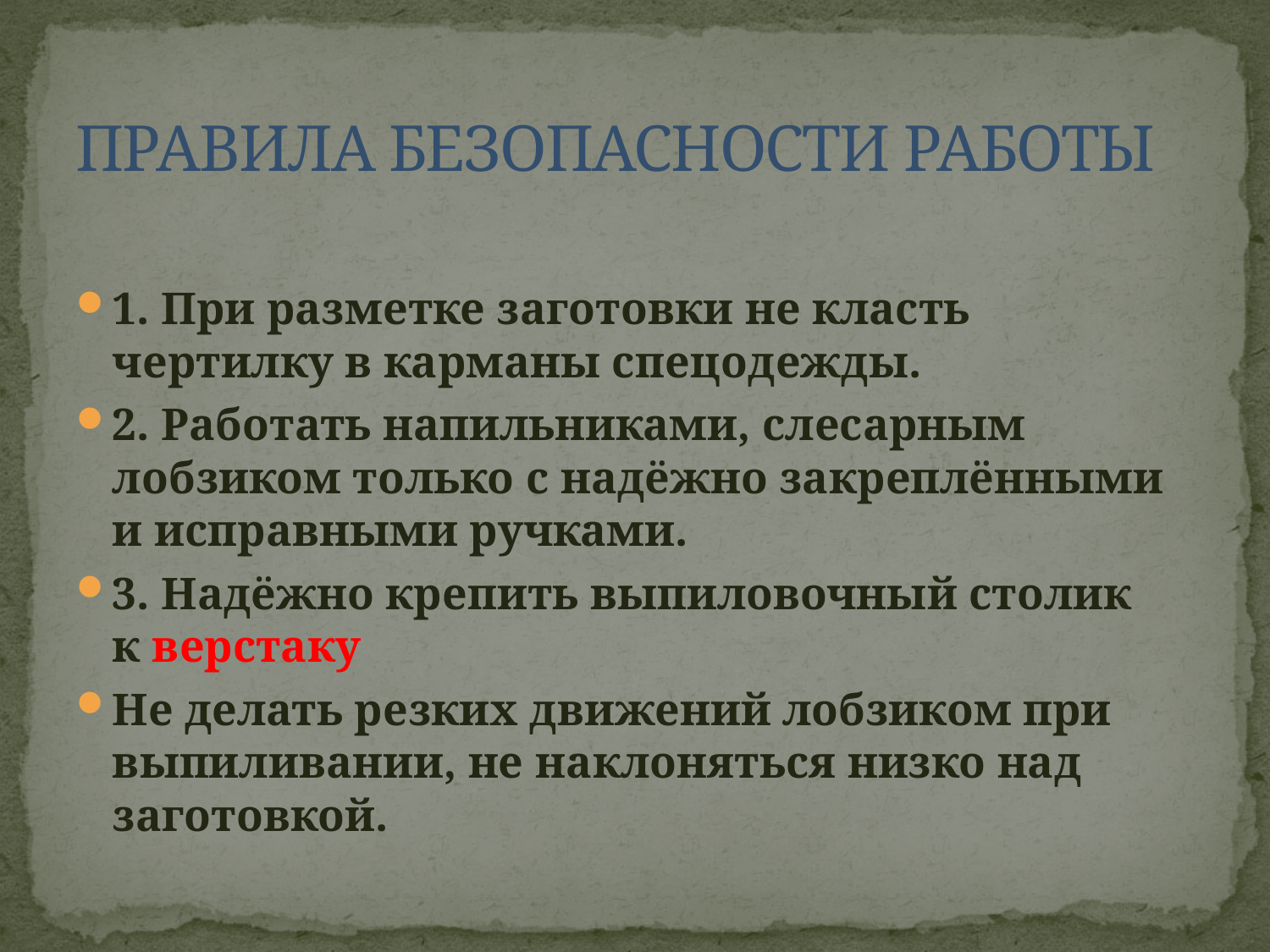

# ПРАВИЛА БЕЗОПАСНОСТИ РАБОТЫ

1. При разметке заготовки не класть чертилку в карманы спец­одежды.
2. Работать напильниками, слесарным лобзиком только с надёжно закреплёнными и исправными ручками.
3. Надёжно крепить выпиловочный столик к верстаку
Не делать резких движений лобзиком при выпиливании, не на­клоняться низко над заготовкой.